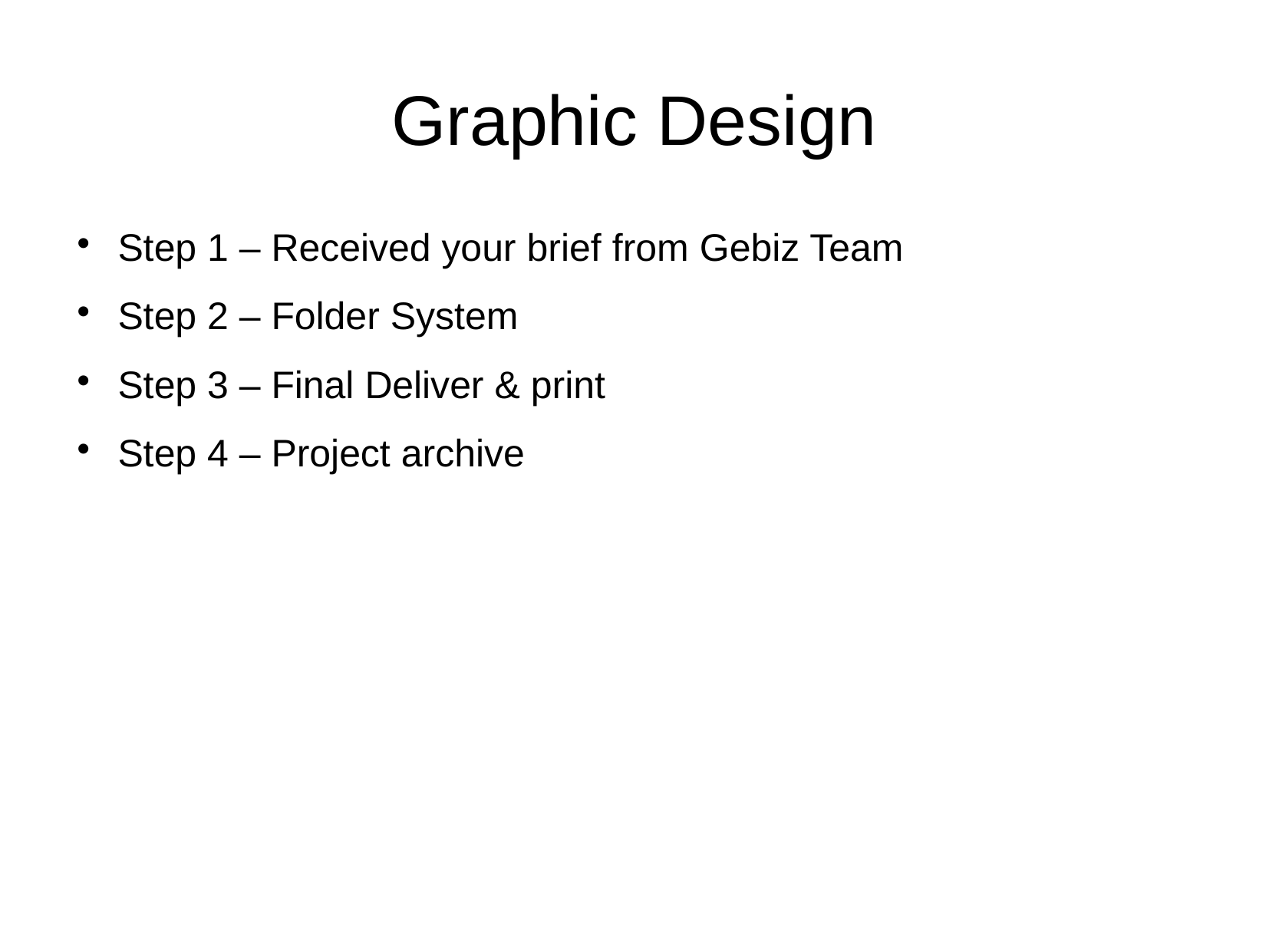

Graphic Design
Step 1 – Received your brief from Gebiz Team
Step 2 – Folder System
Step 3 – Final Deliver & print
Step 4 – Project archive